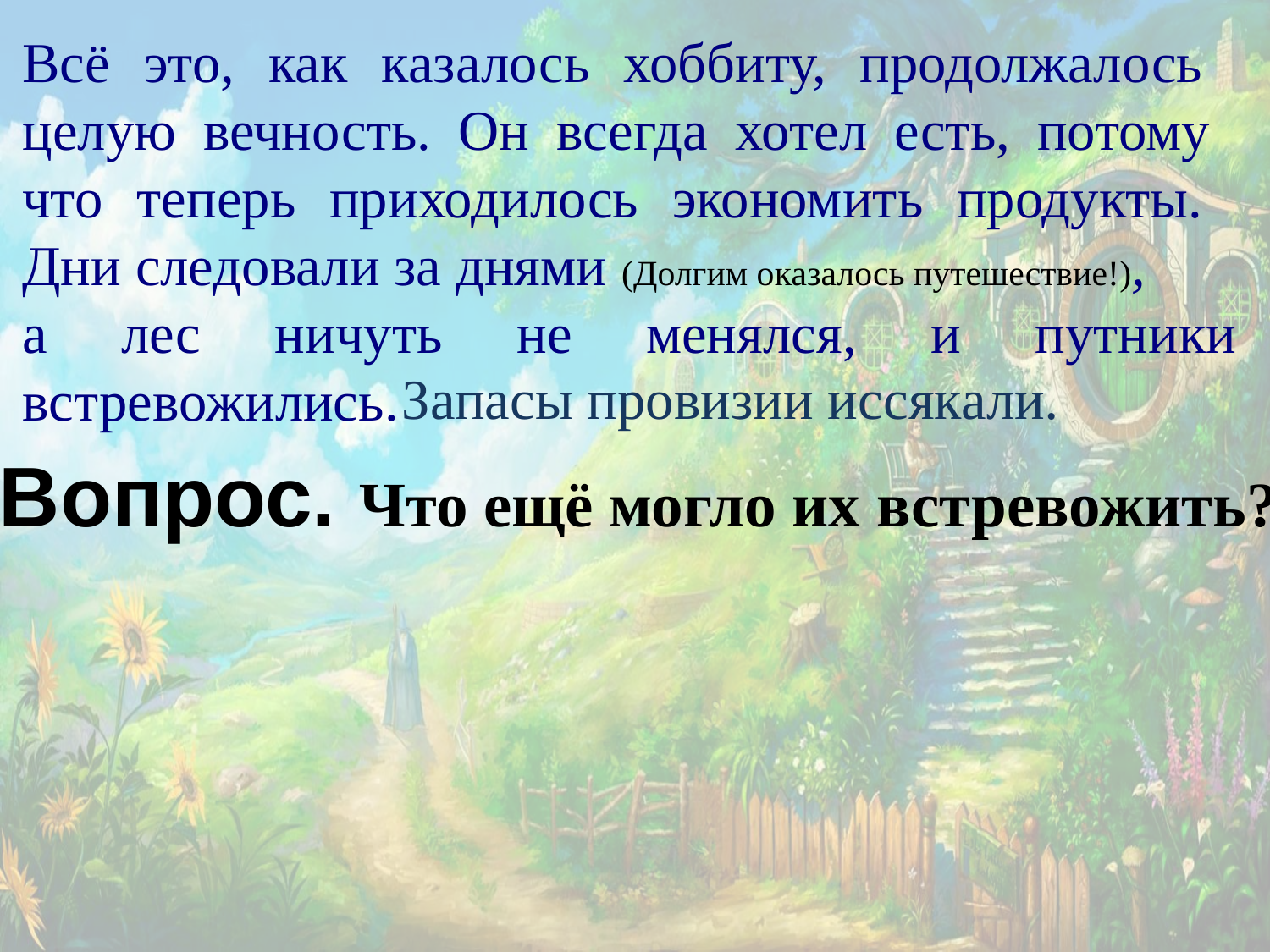

Всё это, как казалось хоббиту, продолжалось  целую вечность. Он всегда хотел есть, потому  что теперь приходилось экономить продукты.  Дни следовали за днями (Долгим оказалось путешествие!),
а лес ничуть не менялся, и путники встревожились.
Запасы провизии иссякали.
Вопрос. Что ещё могло их встревожить?